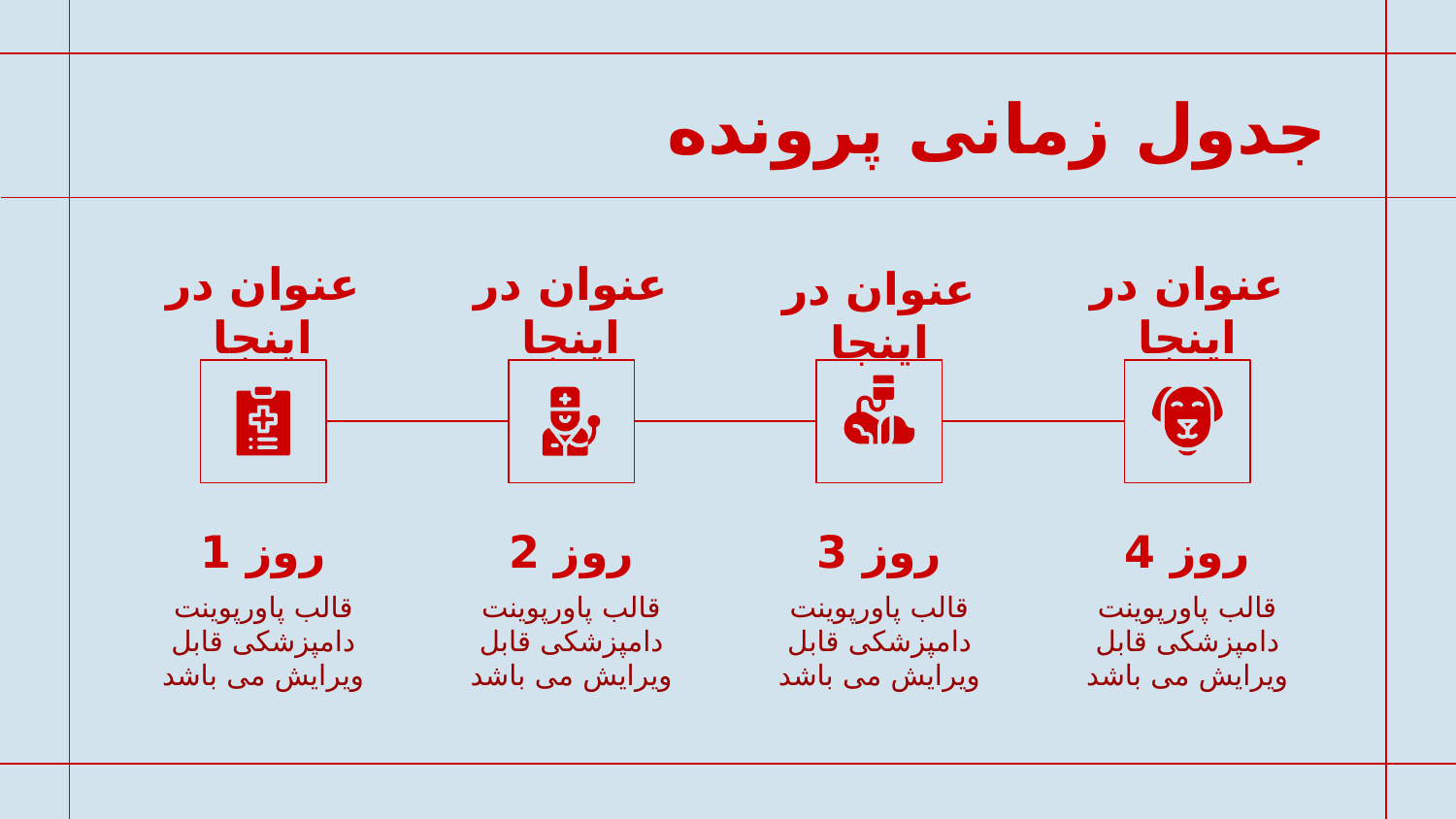

# جدول زمانی پرونده
عنوان در اینجا
عنوان در اینجا
عنوان در اینجا
عنوان در اینجا

روز 1
روز 2
روز 3
روز 4
قالب پاورپوینت دامپزشکی قابل ویرایش می باشد
قالب پاورپوینت دامپزشکی قابل ویرایش می باشد
قالب پاورپوینت دامپزشکی قابل ویرایش می باشد
قالب پاورپوینت دامپزشکی قابل ویرایش می باشد